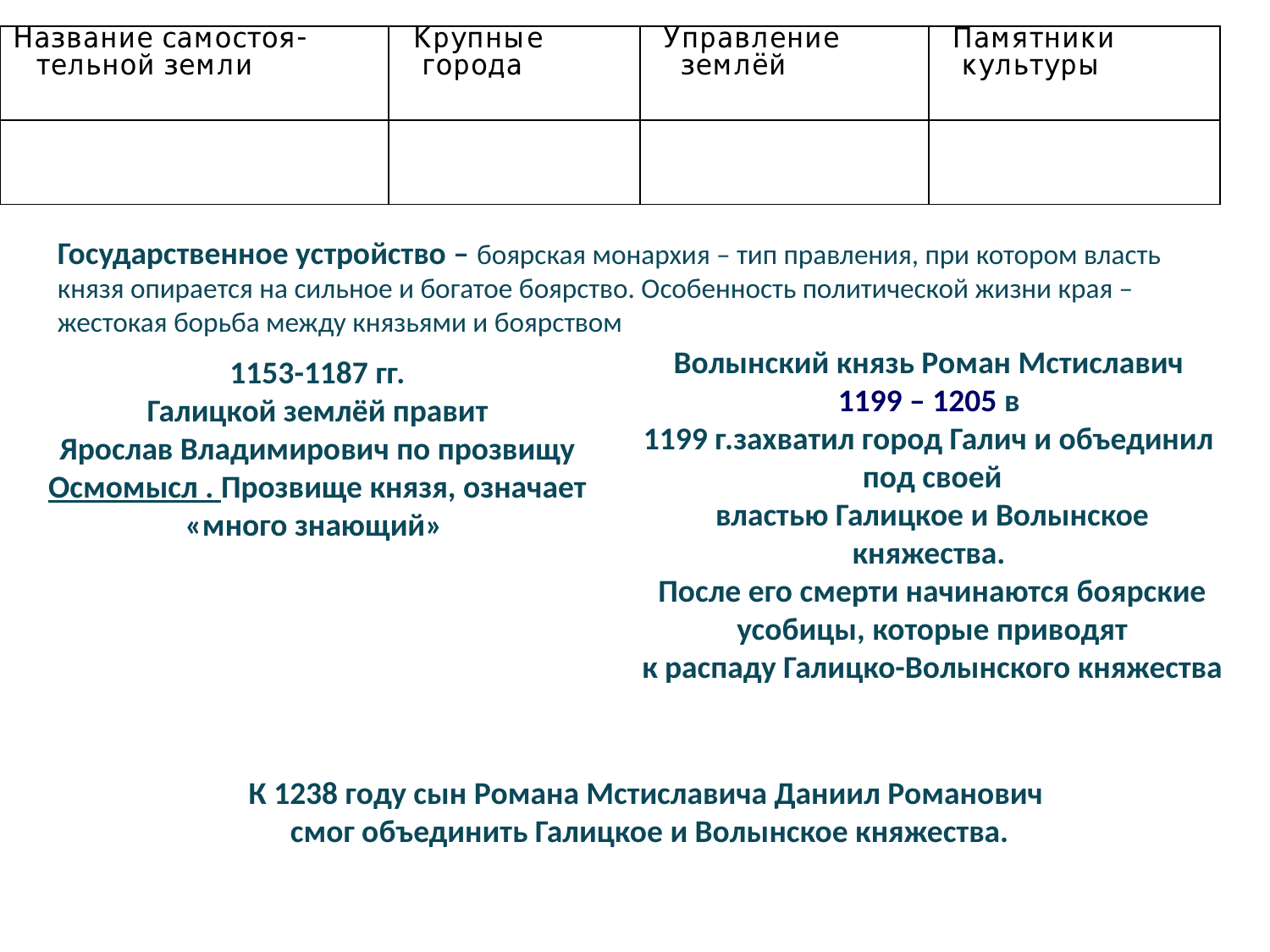

| Название самостоя- тельной земли | Крупные города | Управление землёй | Памятники культуры |
| --- | --- | --- | --- |
|  |  |  |  |
Государственное устройство – боярская монархия – тип правления, при котором власть князя опирается на сильное и богатое боярство. Особенность политической жизни края –
жестокая борьба между князьями и боярством

Волынский князь Роман Мстиславич
1199 – 1205 в
1199 г.захватил город Галич и объединил
под своей
властью Галицкое и Волынское
княжества.
После его смерти начинаются боярские усобицы, которые приводят
к распаду Галицко-Волынского княжества
1153-1187 гг.
Галицкой землёй правит
Ярослав Владимирович по прозвищу Осмомысл . Прозвище князя, означает «много знающий»
К 1238 году сын Романа Мстиславича Даниил Романович
смог объединить Галицкое и Волынское княжества.